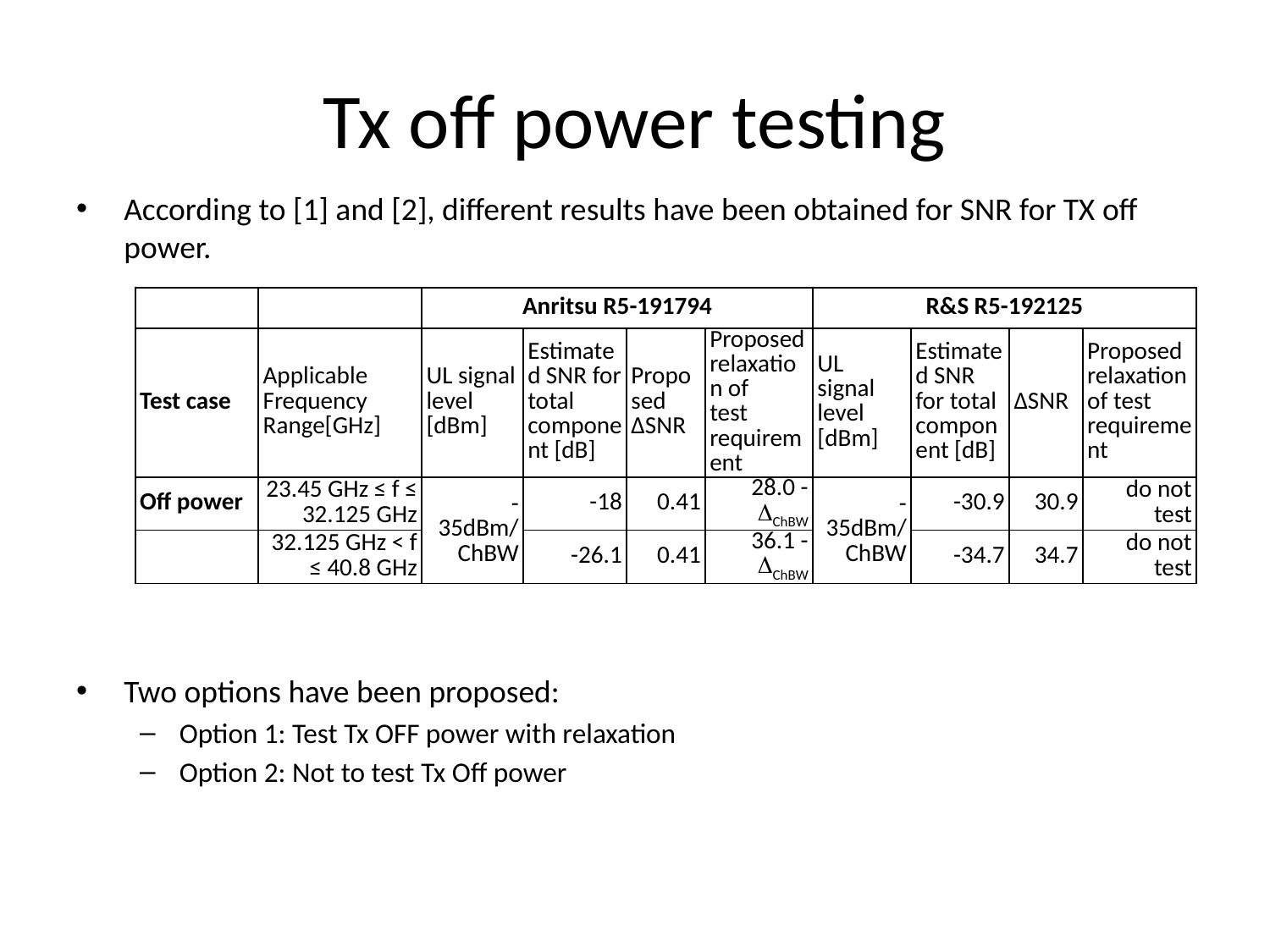

# Tx off power testing
According to [1] and [2], different results have been obtained for SNR for TX off power.

Two options have been proposed:
Option 1: Test Tx OFF power with relaxation
Option 2: Not to test Tx Off power
|  |  | Anritsu R5-191794 |  |  |  | R&S R5-192125 |  |  |  |
| --- | --- | --- | --- | --- | --- | --- | --- | --- | --- |
| Test case | Applicable Frequency Range[GHz] | UL signal level [dBm] | Estimated SNR for total component [dB] | Proposed ΔSNR | Proposed relaxation of test requirement | UL signal level [dBm] | Estimated SNR for total component [dB] | ΔSNR | Proposed relaxation of test requirement |
| Off power | 23.45 GHz ≤ f ≤ 32.125 GHz | -35dBm/ChBW | -18 | 0.41 | 28.0 - ΔChBW | -35dBm/ChBW | -30.9 | 30.9 | do not test |
|  | 32.125 GHz < f ≤ 40.8 GHz |  | -26.1 | 0.41 | 36.1 - ΔChBW |  | -34.7 | 34.7 | do not test |